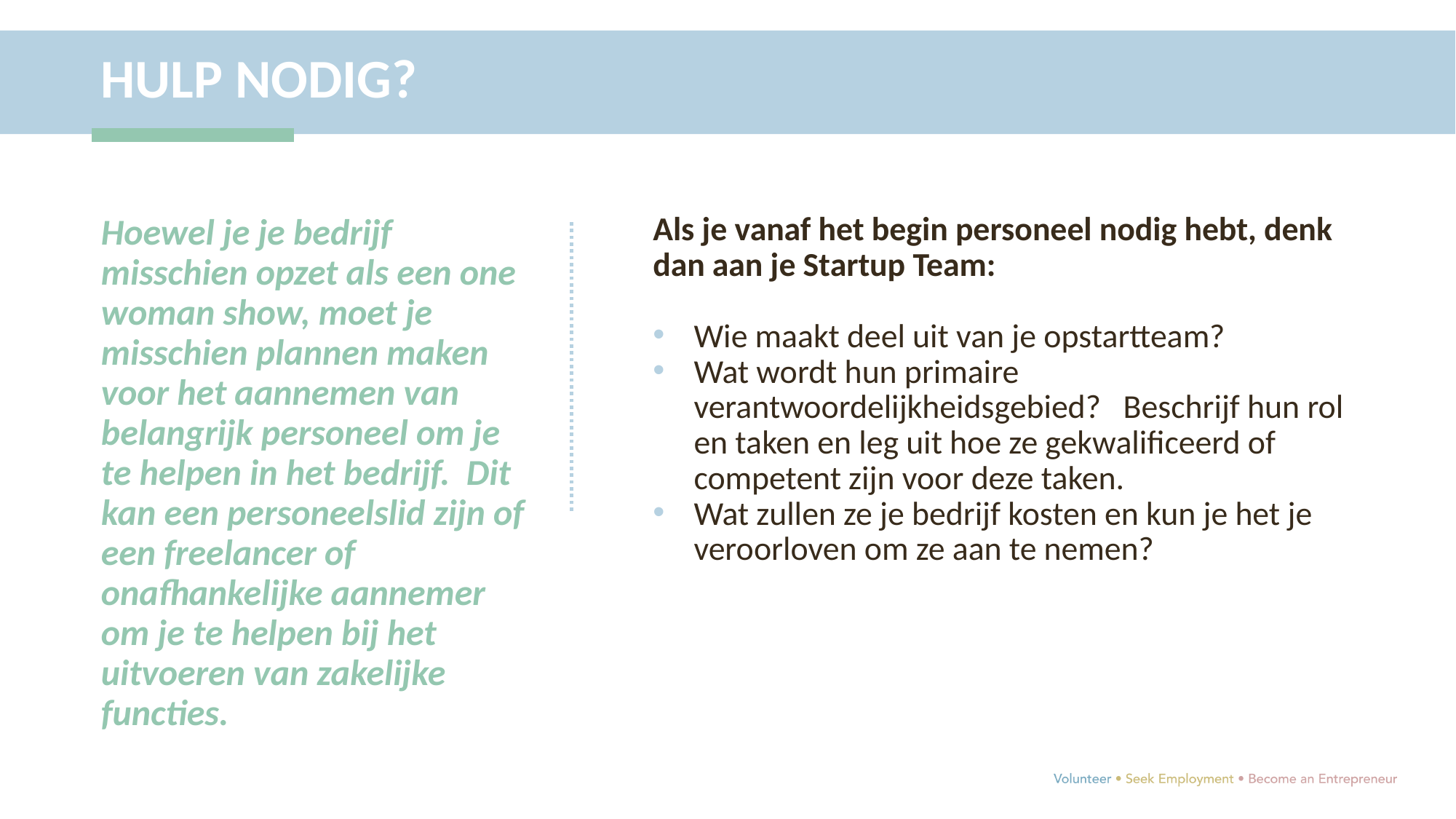

HULP NODIG?
Hoewel je je bedrijf misschien opzet als een one woman show, moet je misschien plannen maken voor het aannemen van belangrijk personeel om je te helpen in het bedrijf.  Dit kan een personeelslid zijn of een freelancer of onafhankelijke aannemer om je te helpen bij het uitvoeren van zakelijke functies.

Als je vanaf het begin personeel nodig hebt, denk dan aan je Startup Team:

Wie maakt deel uit van je opstartteam?
Wat wordt hun primaire verantwoordelijkheidsgebied?   Beschrijf hun rol en taken en leg uit hoe ze gekwalificeerd of competent zijn voor deze taken.
Wat zullen ze je bedrijf kosten en kun je het je veroorloven om ze aan te nemen?